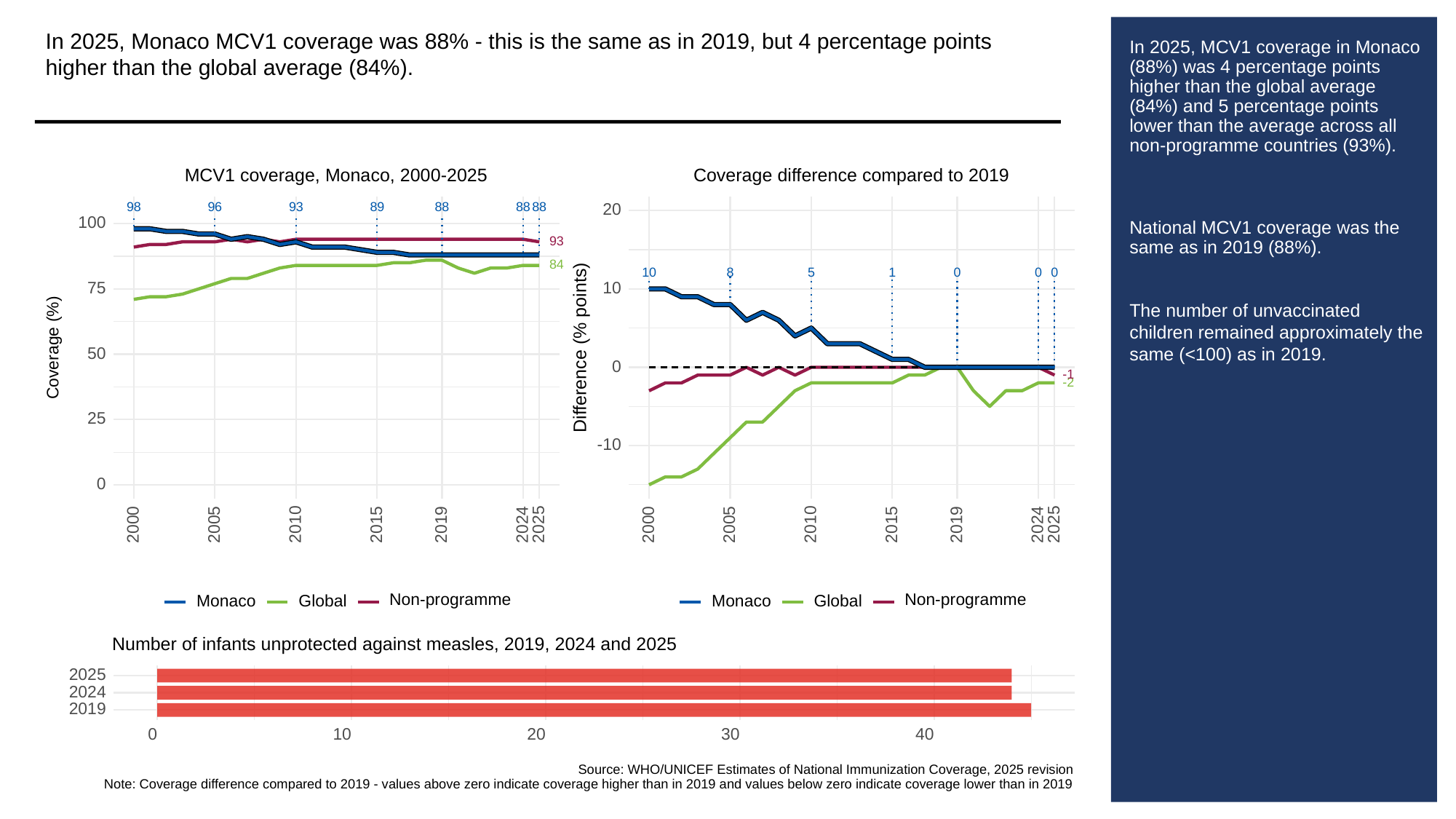

In 2025, Monaco MCV1 coverage was 88% - this is the same as in 2019, but 4 percentage points higher than the global average (84%).
# In 2025, MCV1 coverage in Monaco (88%) was 4 percentage points higher than the global average (84%) and 5 percentage points lower than the average across all non-programme countries (93%).

National MCV1 coverage was the same as in 2019 (88%).

The number of unvaccinated children remained approximately the same (<100) as in 2019.

MCV1 coverage, Monaco, 2000-2025
Coverage difference compared to 2019

93
98
96
89
88
88
88
20

100

93

84
10
8
0
0
0
1
5

10
75

Difference (% points)
Coverage (%)
50

0

-1
-2

25

-10

0

2000
2005
2010
2015
2019
2024
2025
2000
2005
2010
2015
2019
2024
2025
Non-programme
Non-programme
Global
Global
Monaco
Monaco

Number of infants unprotected against measles, 2019, 2024 and 2025

2025

2024

2019

30
0
10
20
40
Source: WHO/UNICEF Estimates of National Immunization Coverage, 2025 revision
Note: Coverage difference compared to 2019 - values above zero indicate coverage higher than in 2019 and values below zero indicate coverage lower than in 2019